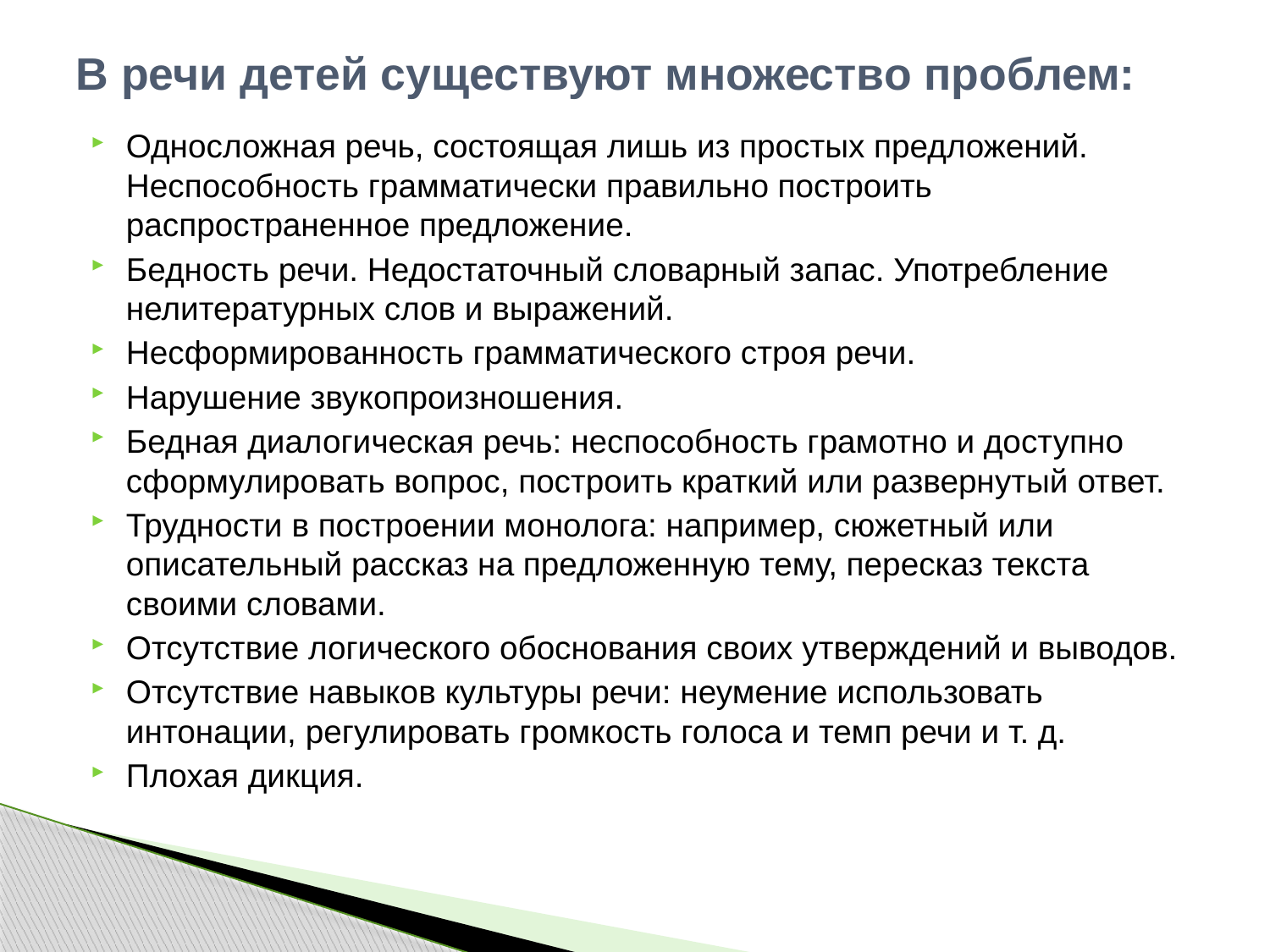

# В речи детей существуют множество проблем:
Односложная речь, состоящая лишь из простых предложений. Неспособность грамматически правильно построить распространенное предложение.
Бедность речи. Недостаточный словарный запас. Употребление нелитературных слов и выражений.
Несформированность грамматического строя речи.
Нарушение звукопроизношения.
Бедная диалогическая речь: неспособность грамотно и доступно сформулировать вопрос, построить краткий или развернутый ответ.
Трудности в построении монолога: например, сюжетный или описательный рассказ на предложенную тему, пересказ текста своими словами.
Отсутствие логического обоснования своих утверждений и выводов.
Отсутствие навыков культуры речи: неумение использовать интонации, регулировать громкость голоса и темп речи и т. д.
Плохая дикция.